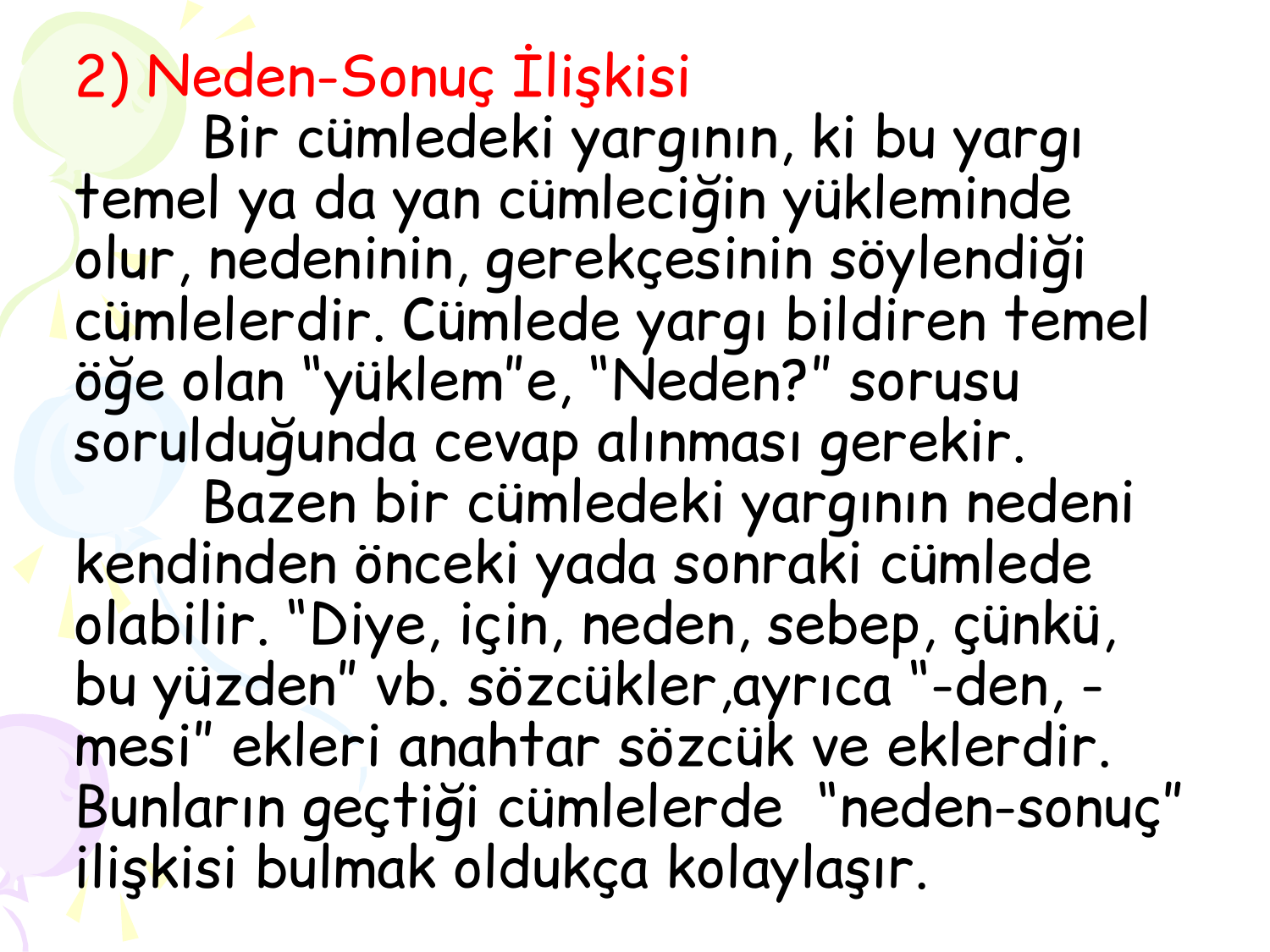

# 2) Neden-Sonuç İlişkisi Bir cümledeki yargının, ki bu yargı temel ya da yan cümleciğin yükleminde olur, nedeninin, gerekçesinin söylendiği cümlelerdir. Cümlede yargı bildiren temel öğe olan “yüklem”e, “Neden?” sorusu sorulduğunda cevap alınması gerekir. Bazen bir cümledeki yargının nedeni kendinden önceki yada sonraki cümlede olabilir. “Diye, için, neden, sebep, çünkü, bu yüzden” vb. sözcükler,ayrıca “-den, -mesi” ekleri anahtar sözcük ve eklerdir. Bunların geçtiği cümlelerde  “neden-sonuç” ilişkisi bulmak oldukça kolaylaşır.